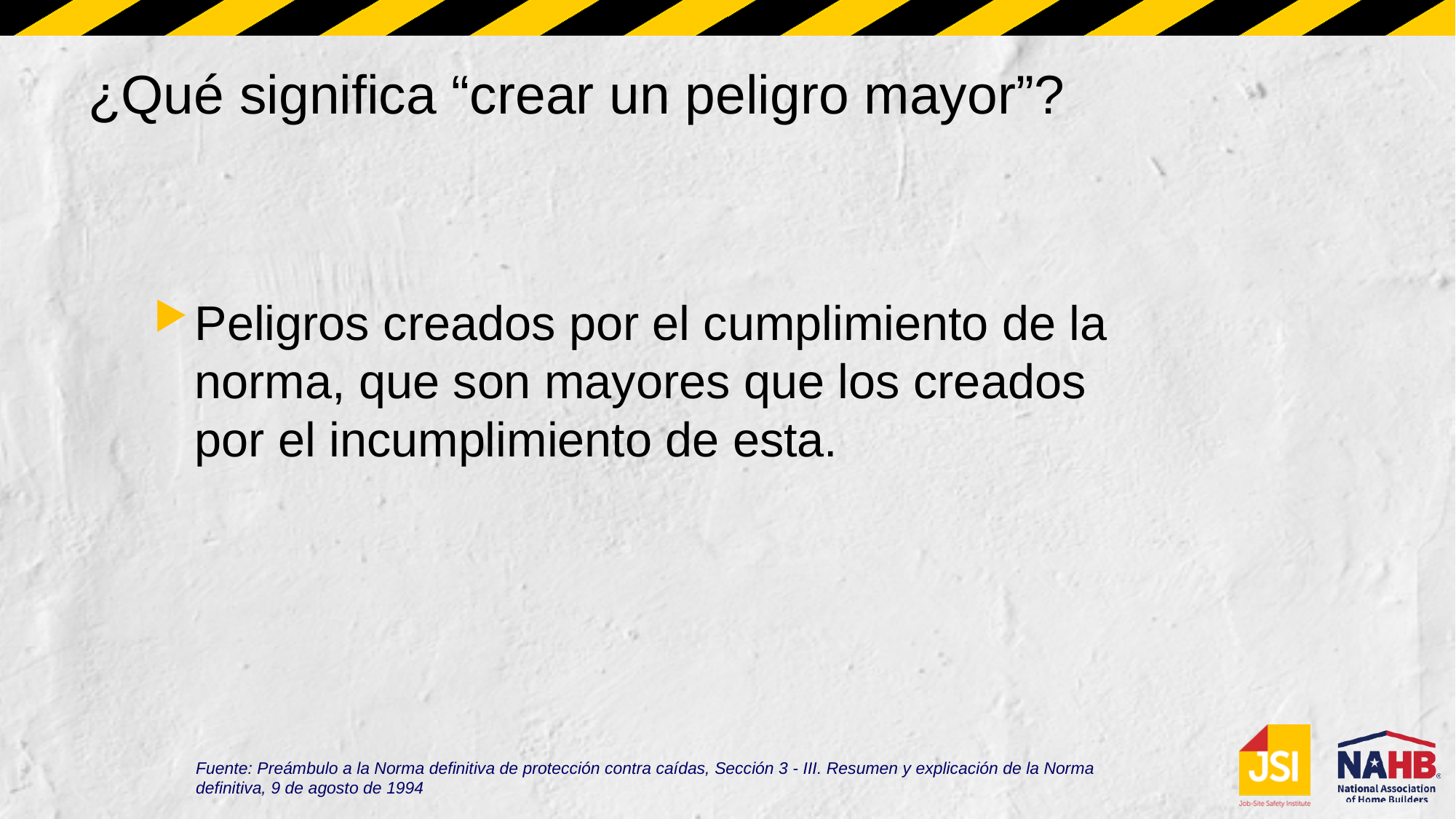

# ¿Qué significa “crear un peligro mayor”?
Peligros creados por el cumplimiento de la norma, que son mayores que los creados por el incumplimiento de esta.

Fuente: Preámbulo a la Norma definitiva de protección contra caídas, Sección 3 - III. Resumen y explicación de la Norma definitiva, 9 de agosto de 1994